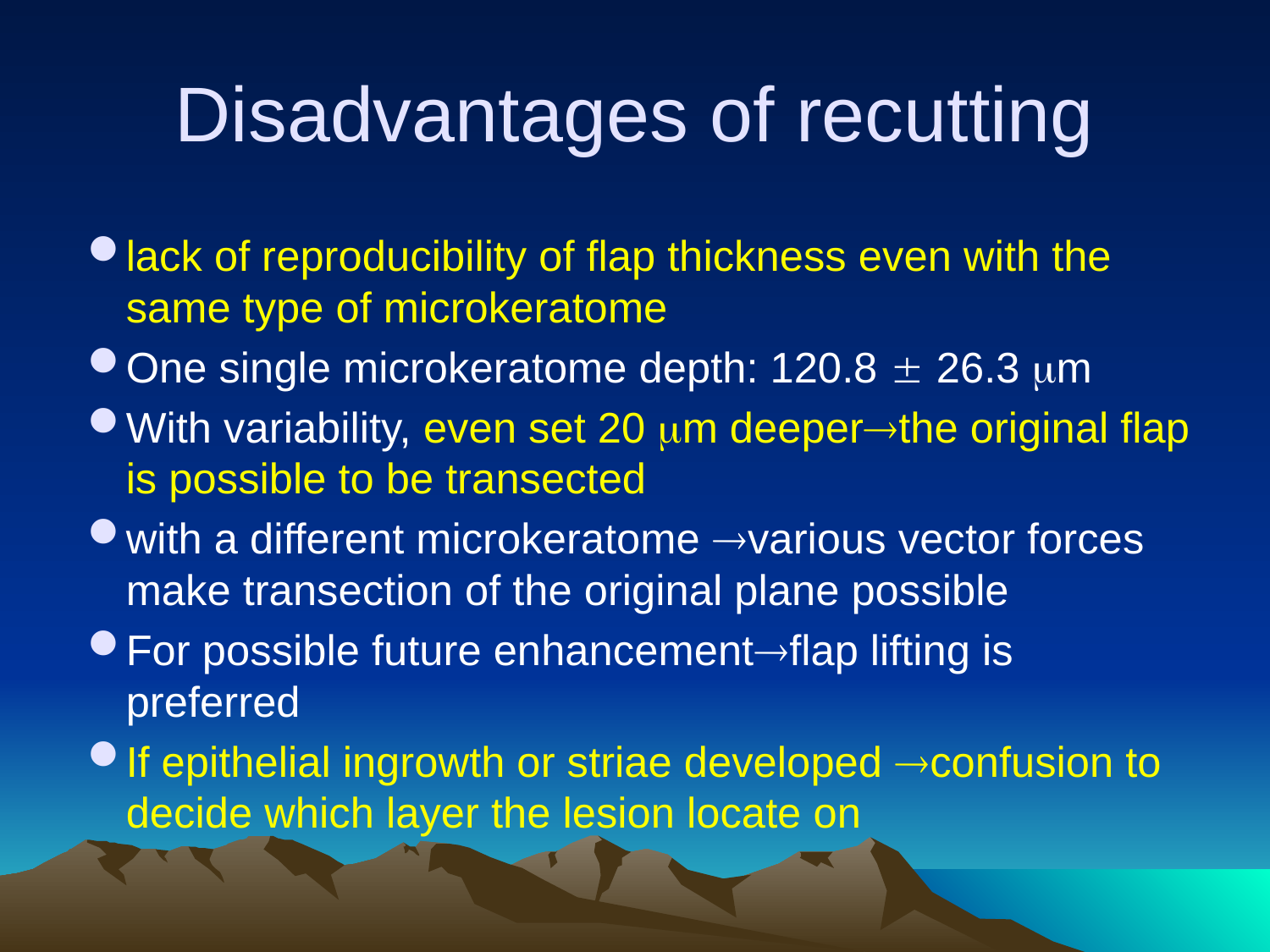

# Disadvantages of recutting
lack of reproducibility of flap thickness even with the same type of microkeratome
One single microkeratome depth: 120.8 ± 26.3 μm
With variability, even set 20 μm deeper→the original flap is possible to be transected
with a different microkeratome →various vector forces make transection of the original plane possible
For possible future enhancement→flap lifting is preferred
If epithelial ingrowth or striae developed →confusion to decide which layer the lesion locate on